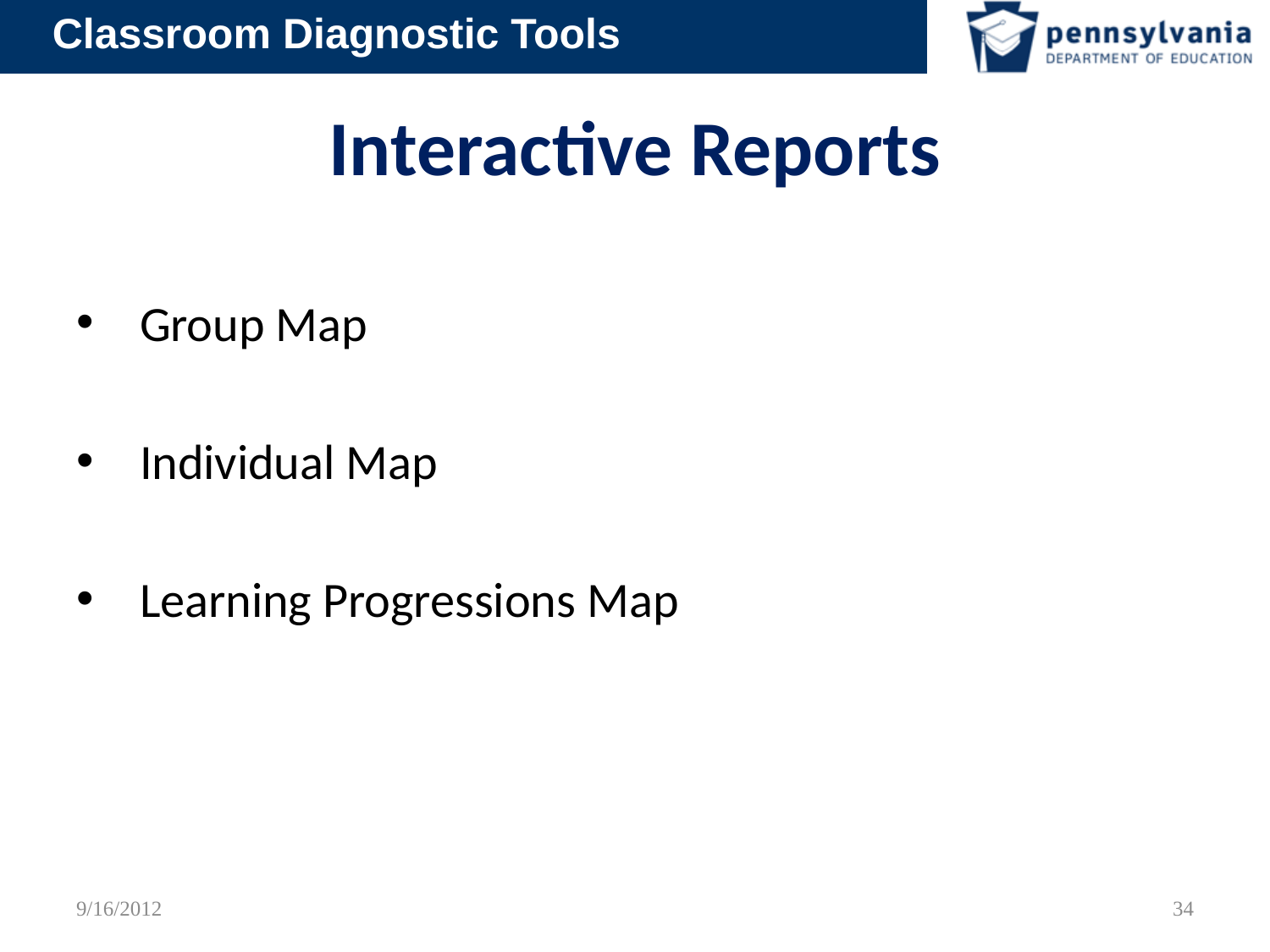

# Interactive Reports
Group Map

Individual Map

Learning Progressions Map

9/16/2012
34